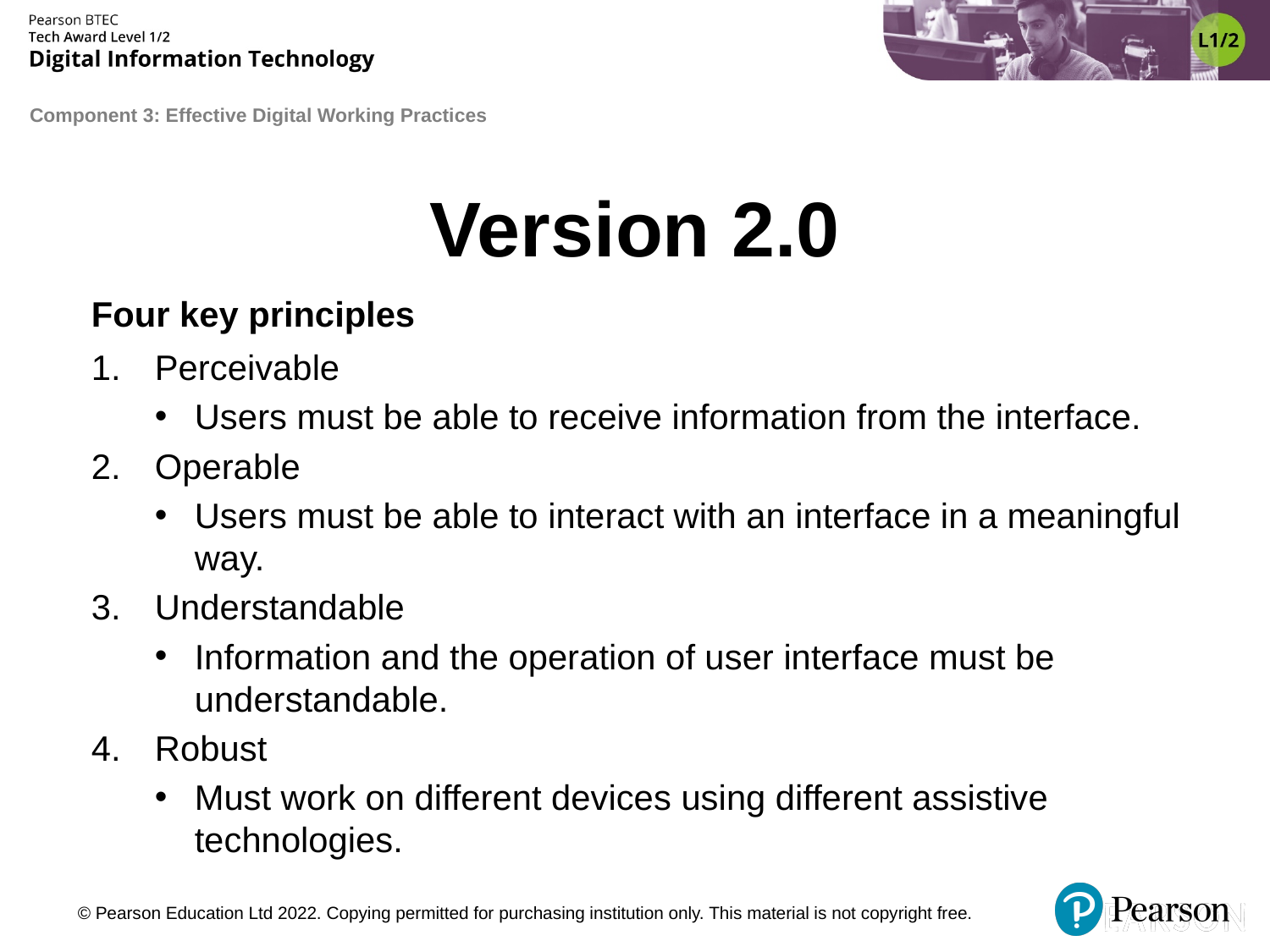

# Version 2.0
Four key principles
Perceivable
Users must be able to receive information from the interface.
Operable
Users must be able to interact with an interface in a meaningful way.
Understandable
Information and the operation of user interface must be understandable.
Robust
Must work on different devices using different assistive technologies.
© Pearson Education Ltd 2022. Copying permitted for purchasing institution only. This material is not copyright free.